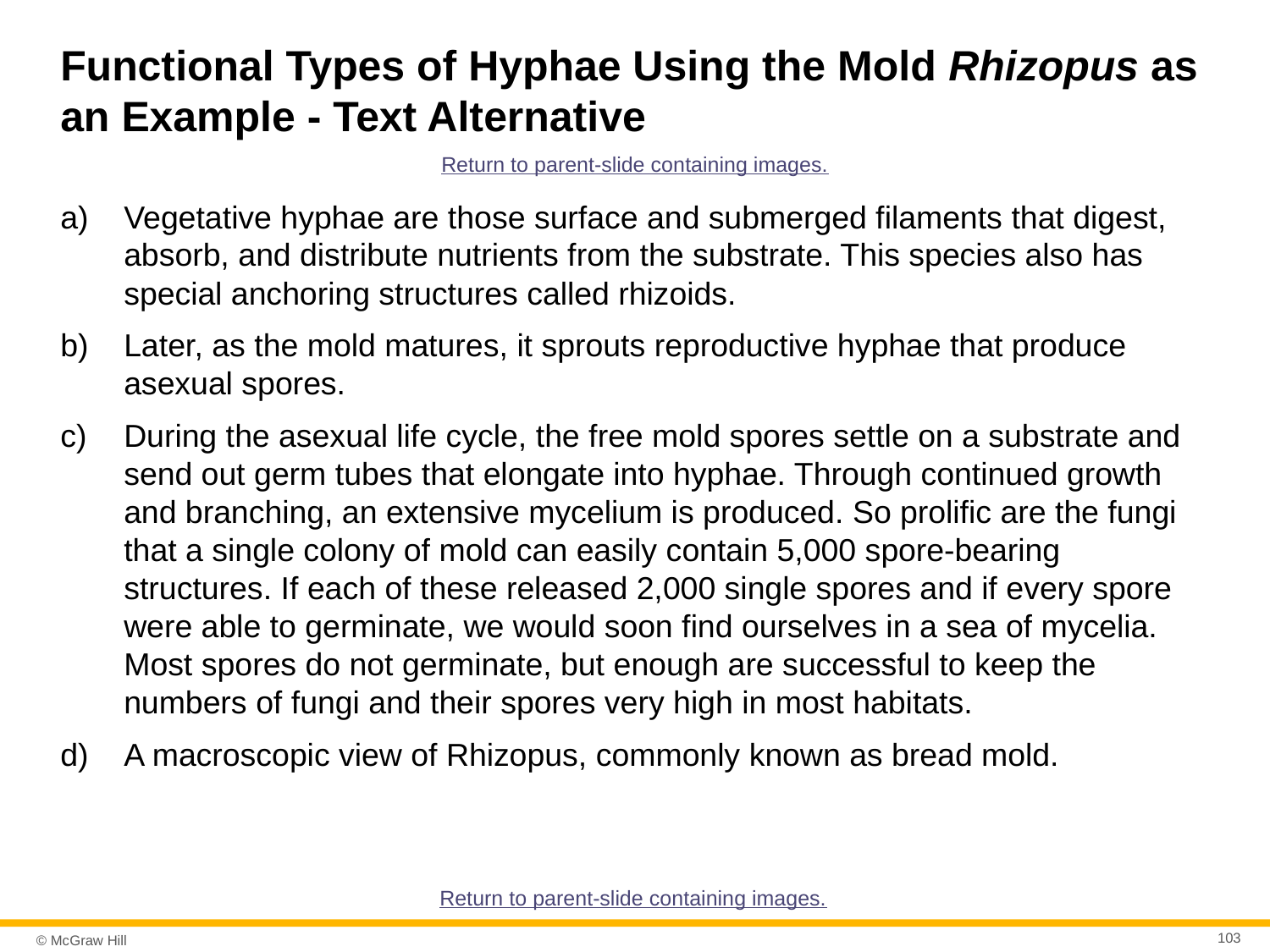

# Functional Types of Hyphae Using the Mold Rhizopus as an Example - Text Alternative
Return to parent-slide containing images.
Vegetative hyphae are those surface and submerged filaments that digest, absorb, and distribute nutrients from the substrate. This species also has special anchoring structures called rhizoids.
Later, as the mold matures, it sprouts reproductive hyphae that produce asexual spores.
During the asexual life cycle, the free mold spores settle on a substrate and send out germ tubes that elongate into hyphae. Through continued growth and branching, an extensive mycelium is produced. So prolific are the fungi that a single colony of mold can easily contain 5,000 spore-bearing structures. If each of these released 2,000 single spores and if every spore were able to germinate, we would soon find ourselves in a sea of mycelia. Most spores do not germinate, but enough are successful to keep the numbers of fungi and their spores very high in most habitats.
A macroscopic view of Rhizopus, commonly known as bread mold.
Return to parent-slide containing images.